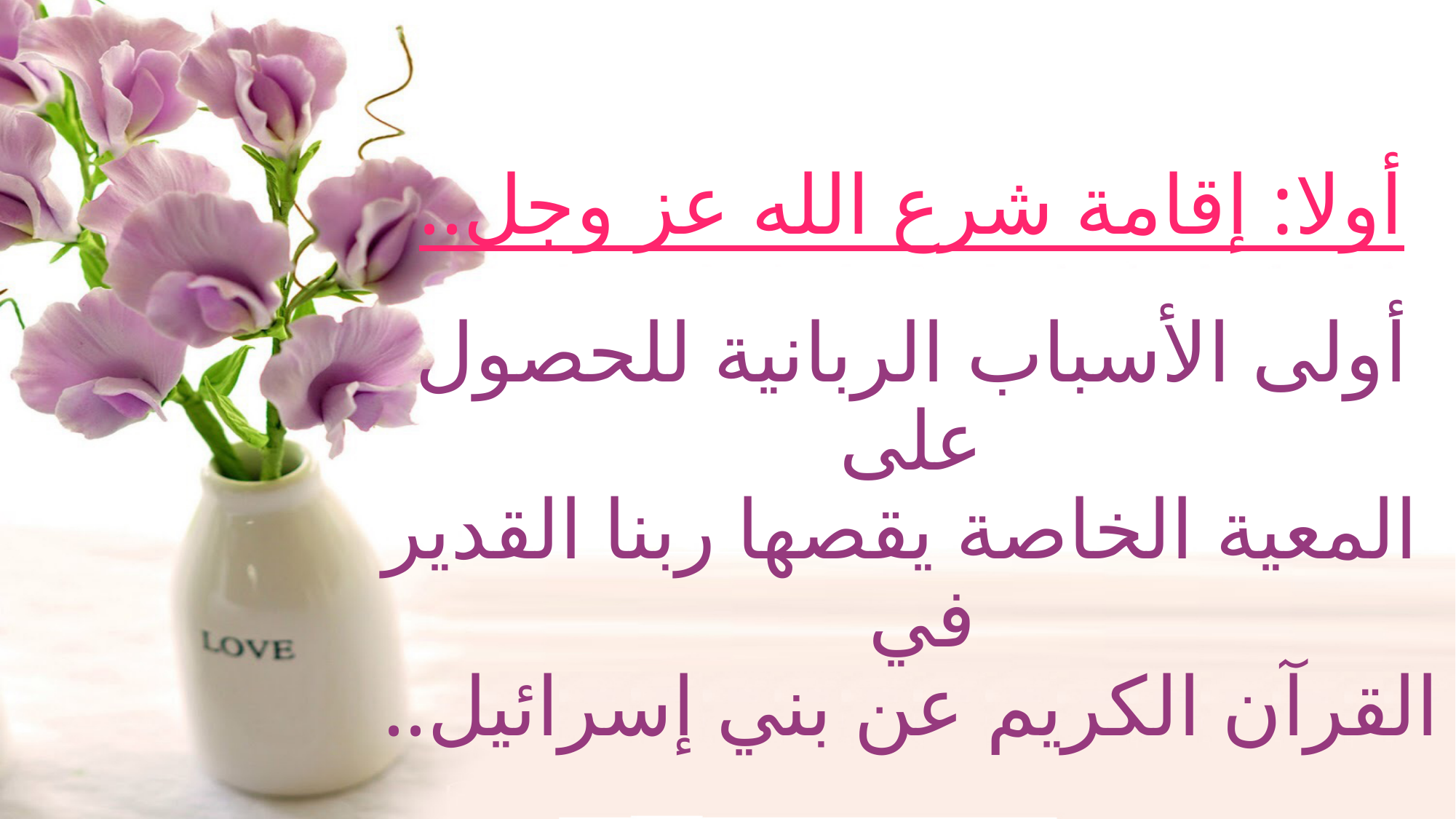

# أولا: إقامة شرع الله عز وجل.. أولى الأسباب الربانية للحصول على المعية الخاصة يقصها ربنا القدير في القرآن الكريم عن بني إسرائيل..